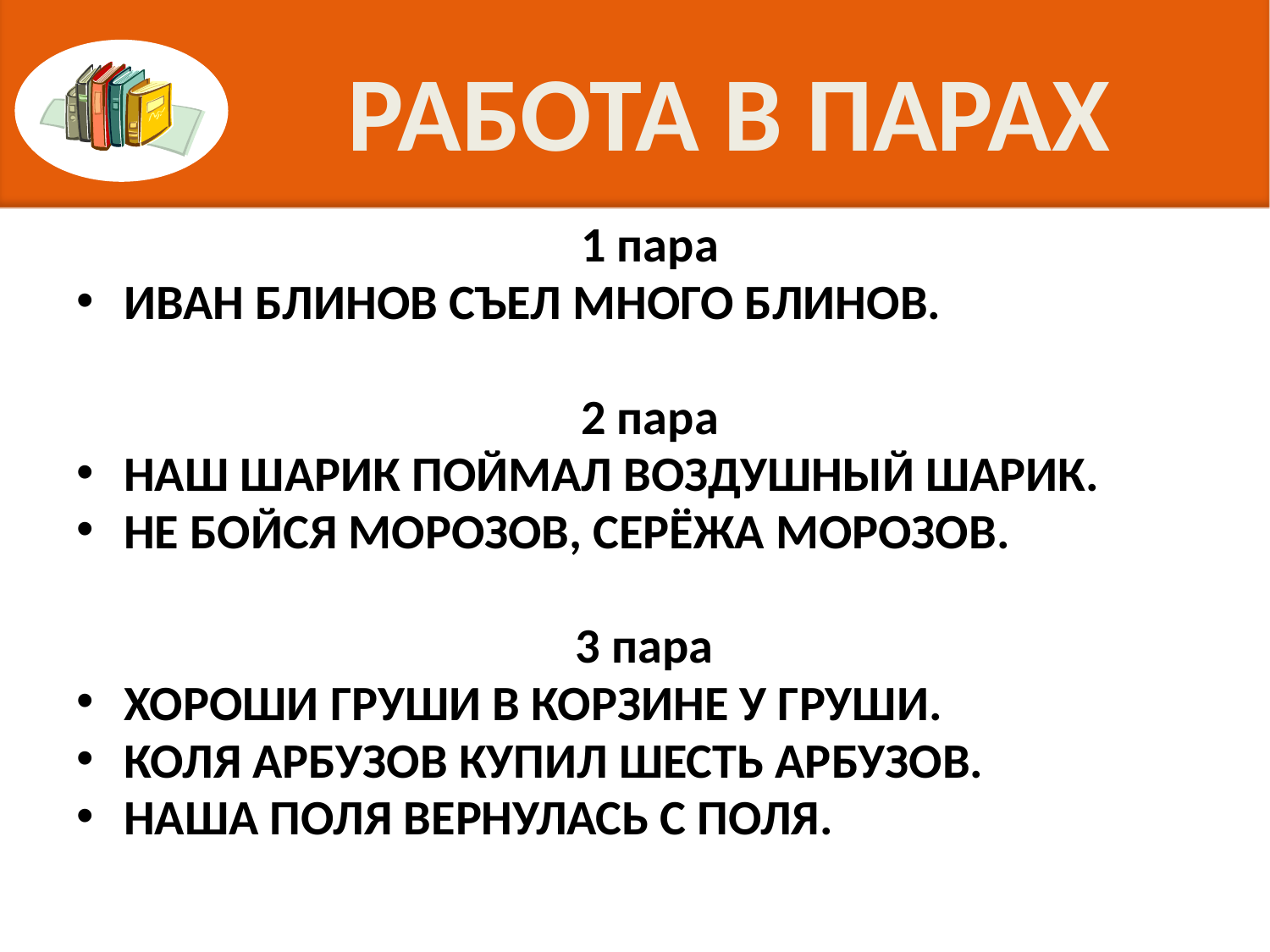

# РАБОТА В ПАРАХ
 1 пара
ИВАН БЛИНОВ СЪЕЛ МНОГО БЛИНОВ.

 2 пара
НАШ ШАРИК ПОЙМАЛ ВОЗДУШНЫЙ ШАРИК.
НЕ БОЙСЯ МОРОЗОВ, СЕРЁЖА МОРОЗОВ.

3 пара
ХОРОШИ ГРУШИ В КОРЗИНЕ У ГРУШИ.
КОЛЯ АРБУЗОВ КУПИЛ ШЕСТЬ АРБУЗОВ.
НАША ПОЛЯ ВЕРНУЛАСЬ С ПОЛЯ.